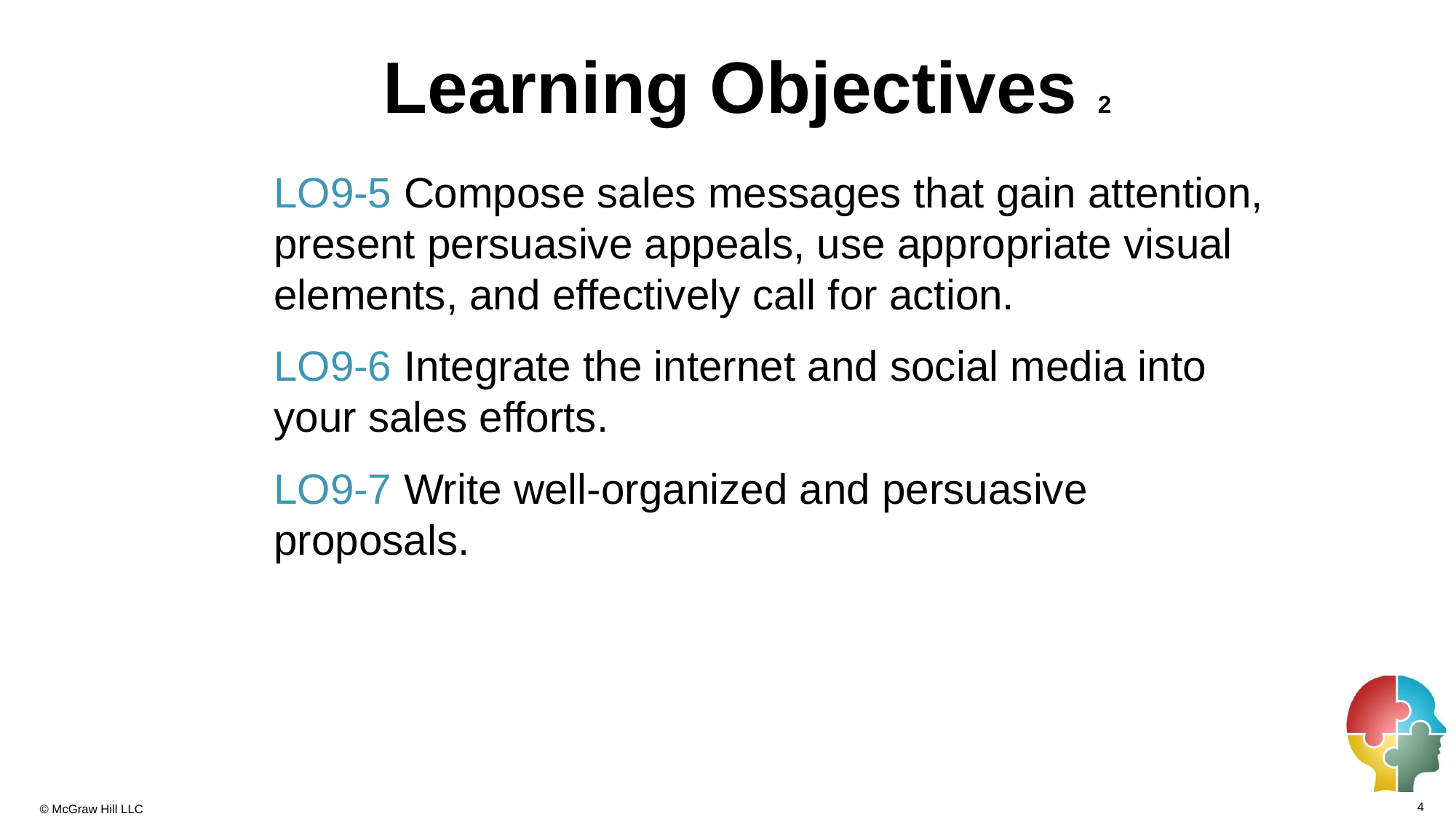

# Learning Objectives 2
LO9-5 Compose sales messages that gain attention, present persuasive appeals, use appropriate visual elements, and effectively call for action.
LO9-6 Integrate the internet and social media into your sales efforts.
LO9-7 Write well-organized and persuasive proposals.
4